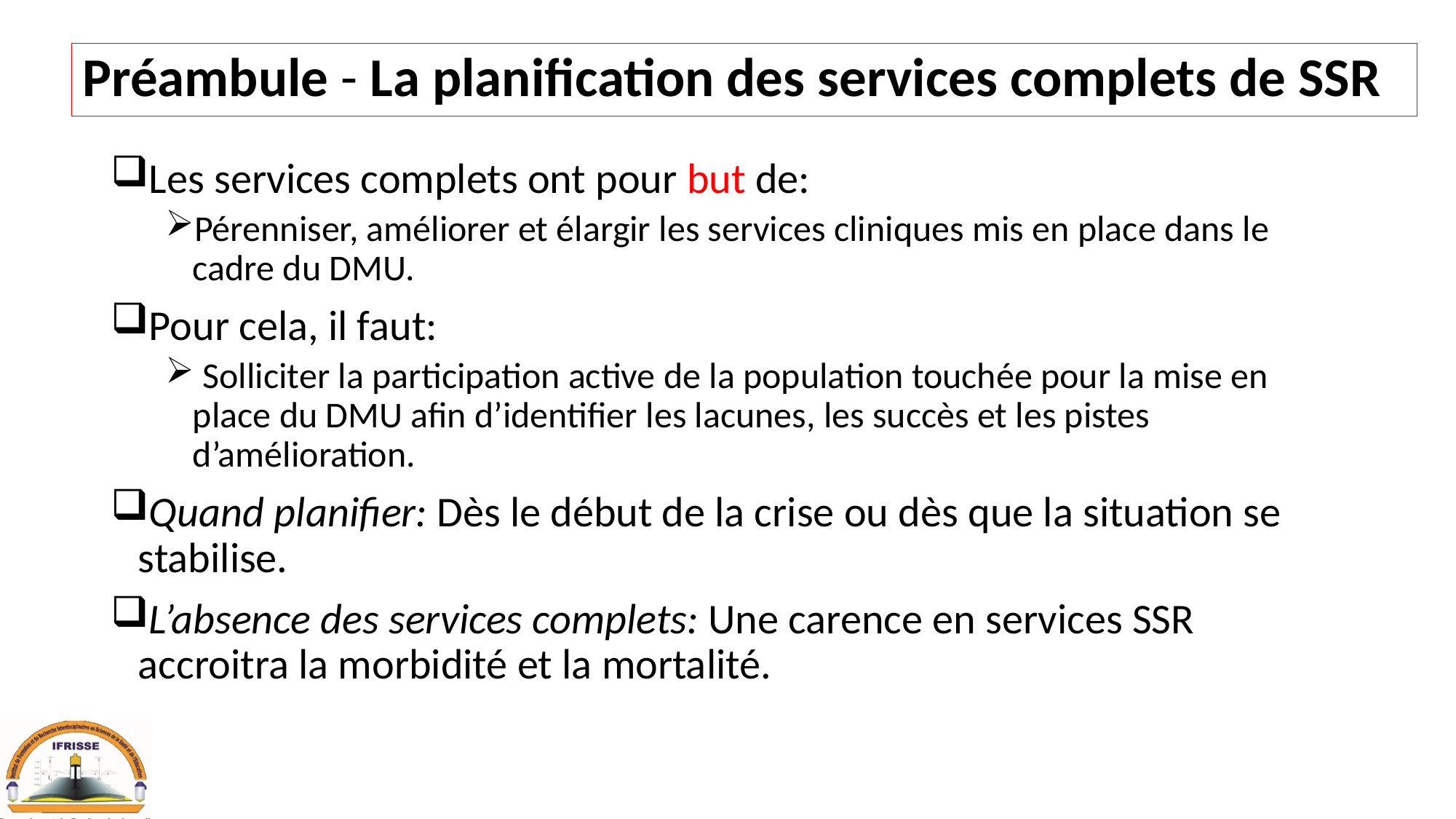

# Préambule - La planification des services complets de SSR
Les services complets ont pour but de:
Pérenniser, améliorer et élargir les services cliniques mis en place dans le cadre du DMU.
Pour cela, il faut:
 Solliciter la participation active de la population touchée pour la mise en place du DMU afin d’identifier les lacunes, les succès et les pistes d’amélioration.
Quand planifier: Dès le début de la crise ou dès que la situation se stabilise.
L’absence des services complets: Une carence en services SSR accroitra la morbidité et la mortalité.